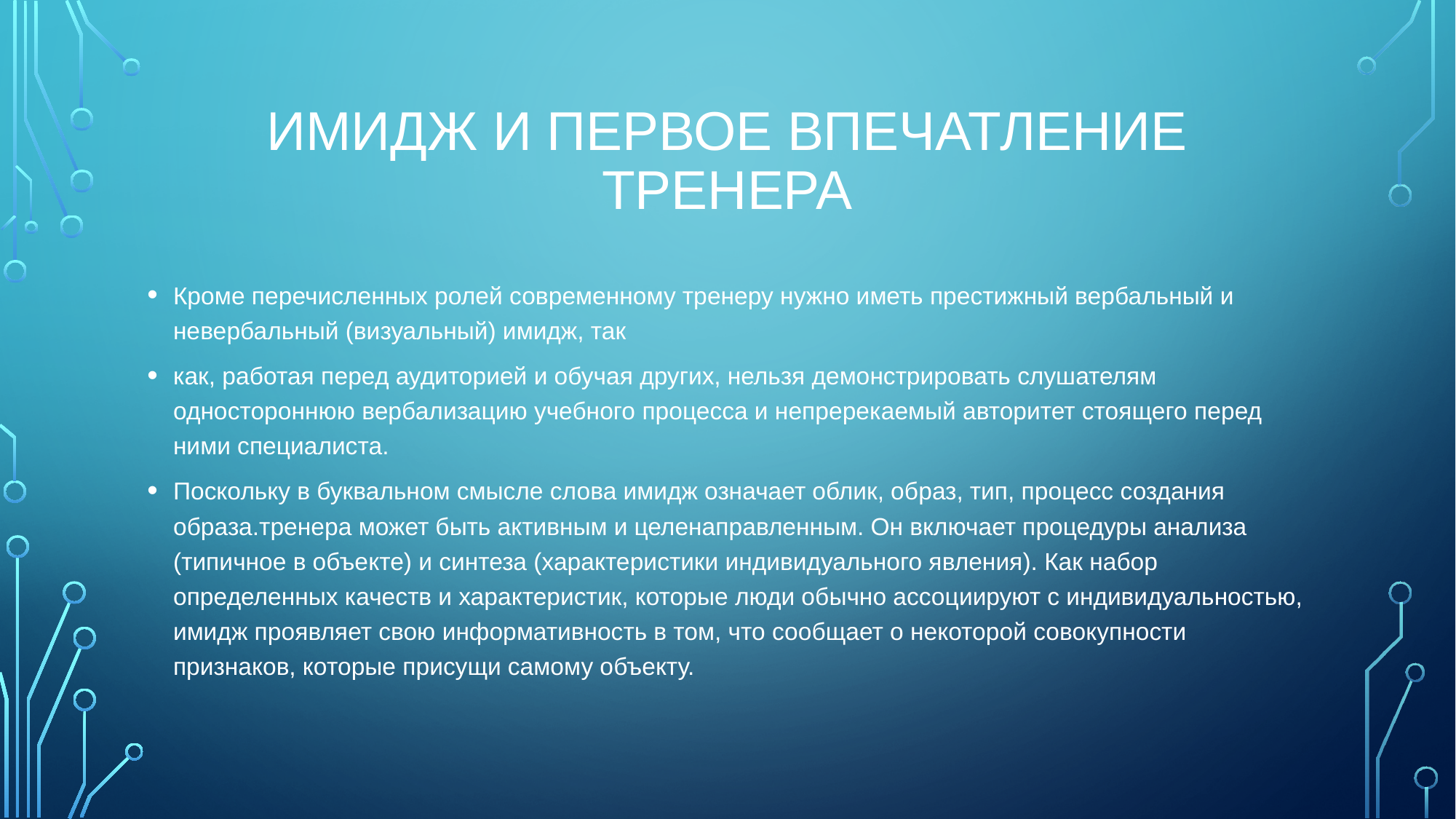

# Имидж и первое впечатление тренера
Кроме перечисленных ролей современному тренеру нужно иметь престижный вербальный и невербальный (визуальный) имидж, так
как, работая перед аудиторией и обучая других, нельзя демонстрировать слушателям одностороннюю вербализацию учебного процесса и непререкаемый авторитет стоящего перед ними специалиста.
Поскольку в буквальном смысле слова имидж означает облик, образ, тип, процесс создания образа.тренера может быть активным и целенаправленным. Он включает процедуры анализа (типичное в объекте) и синтеза (характеристики индивидуального явления). Как набор определенных качеств и характеристик, которые люди обычно ассоциируют с индивидуальностью, имидж проявляет свою информативность в том, что сообщает о некоторой совокупности признаков, которые присущи самому объекту.